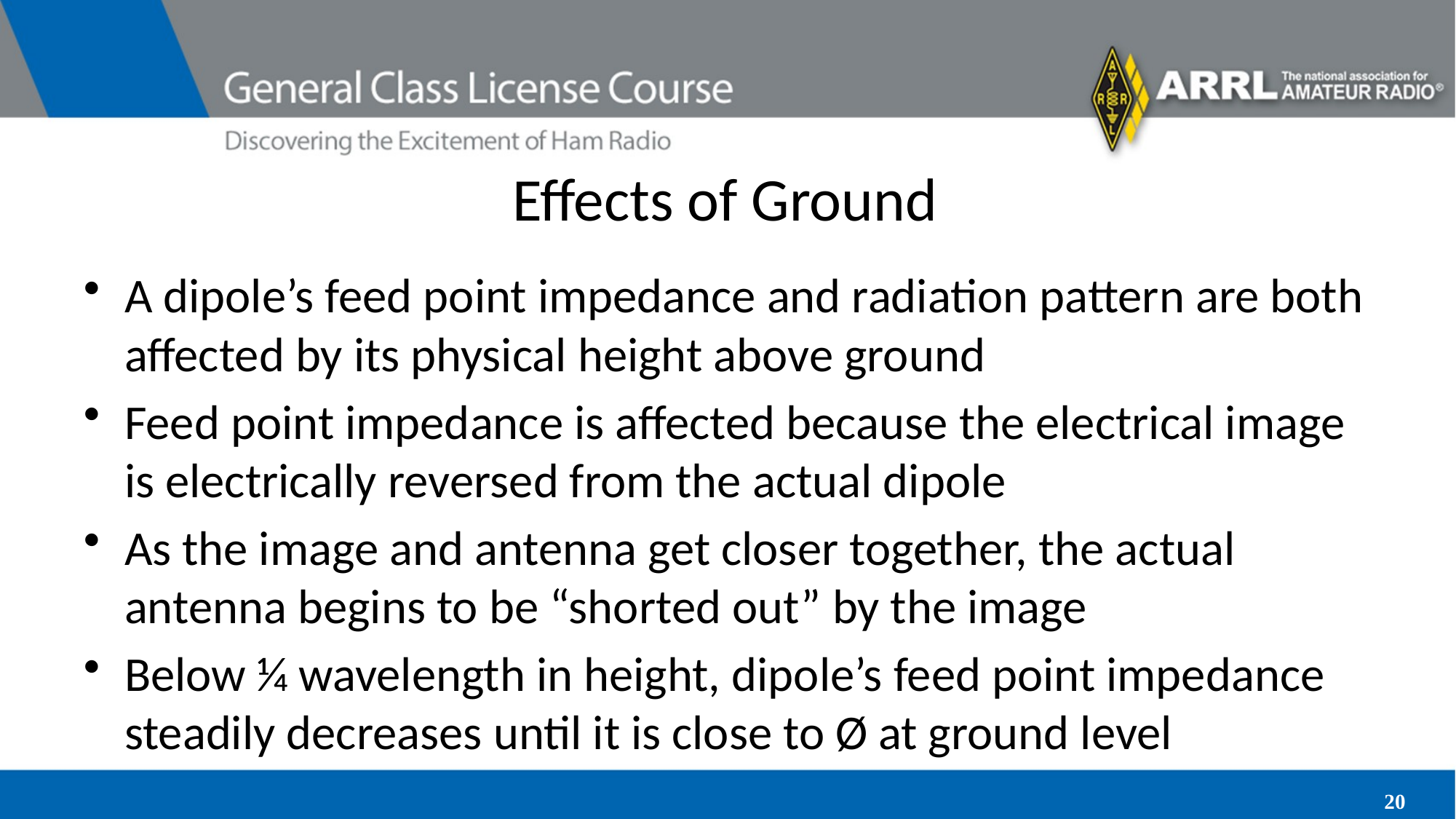

# Effects of Ground
A dipole’s feed point impedance and radiation pattern are both affected by its physical height above ground
Feed point impedance is affected because the electrical image is electrically reversed from the actual dipole
As the image and antenna get closer together, the actual antenna begins to be “shorted out” by the image
Below 1⁄4 wavelength in height, dipole’s feed point impedance steadily decreases until it is close to Ø at ground level